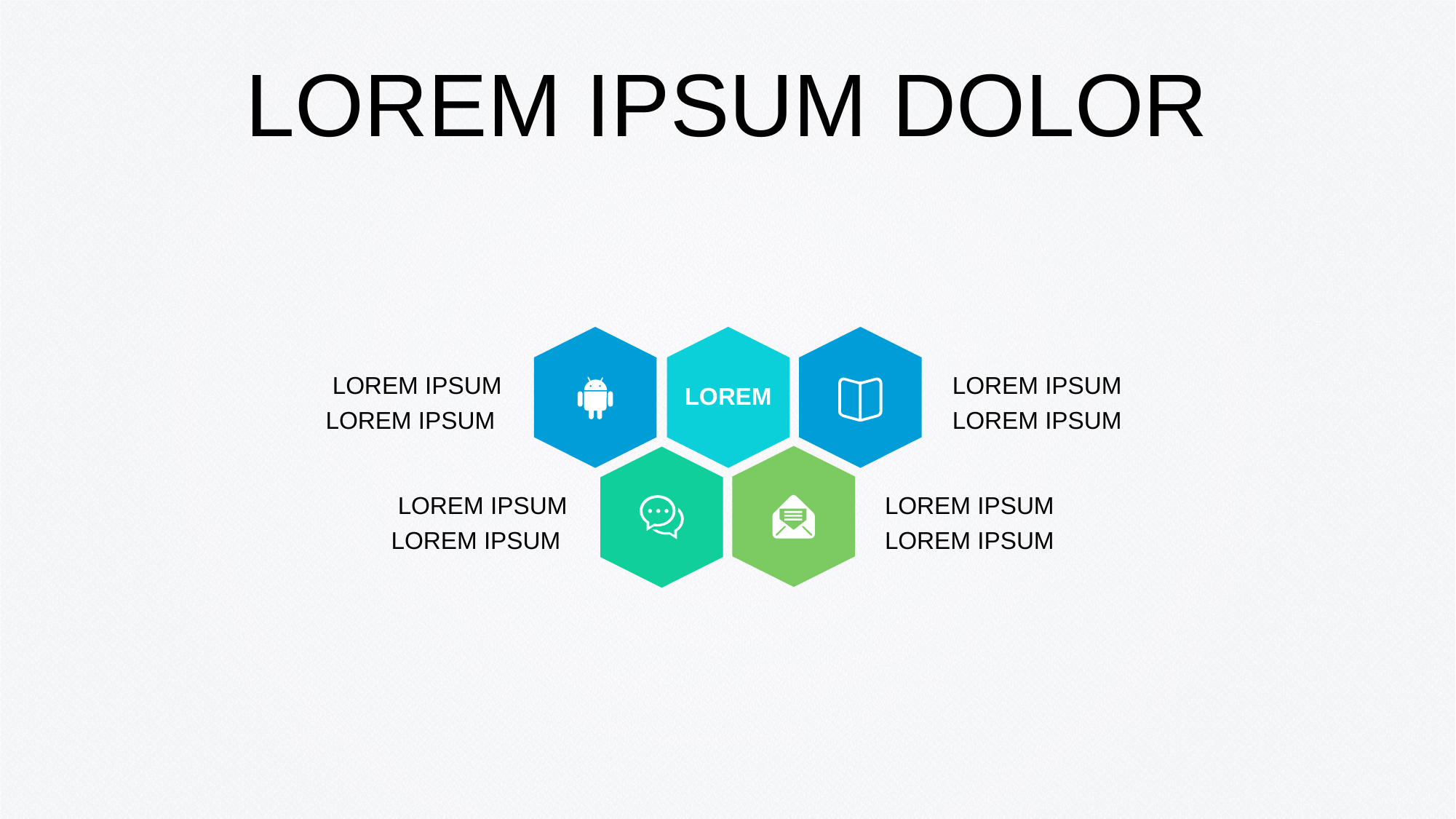

# LOREM IPSUM DOLOR

LOREM

LOREM IPSUM LOREM IPSUM
LOREM IPSUM LOREM IPSUM

LOREM IPSUM LOREM IPSUM
LOREM IPSUM LOREM IPSUM